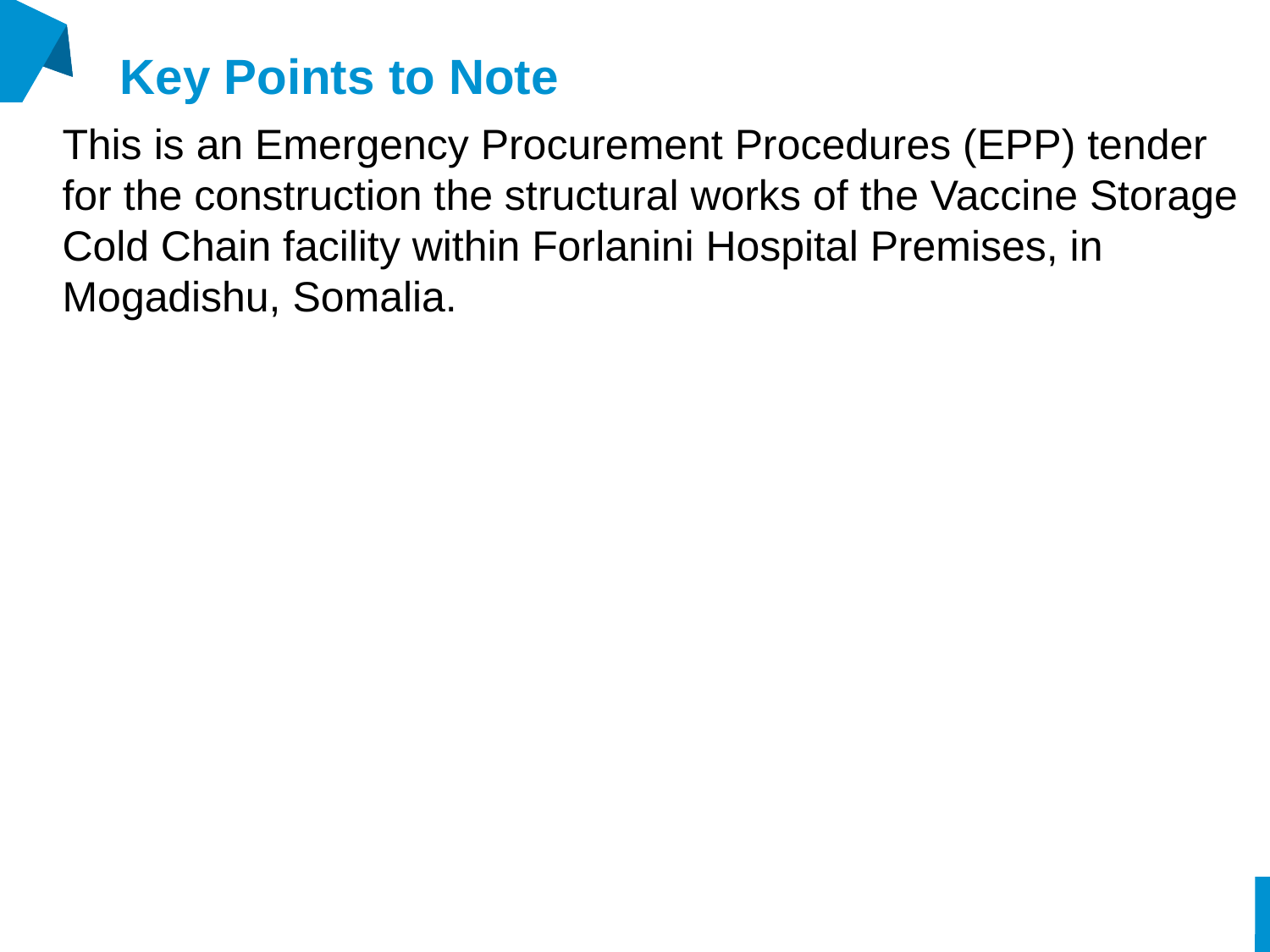

Key Points to Note

This is an Emergency Procurement Procedures (EPP) tender for the construction the structural works of the Vaccine Storage Cold Chain facility within Forlanini Hospital Premises, in Mogadishu, Somalia.

RFQ for the Construction of Medical Facilities and Vehicle Maintenance Workshop- Somalia